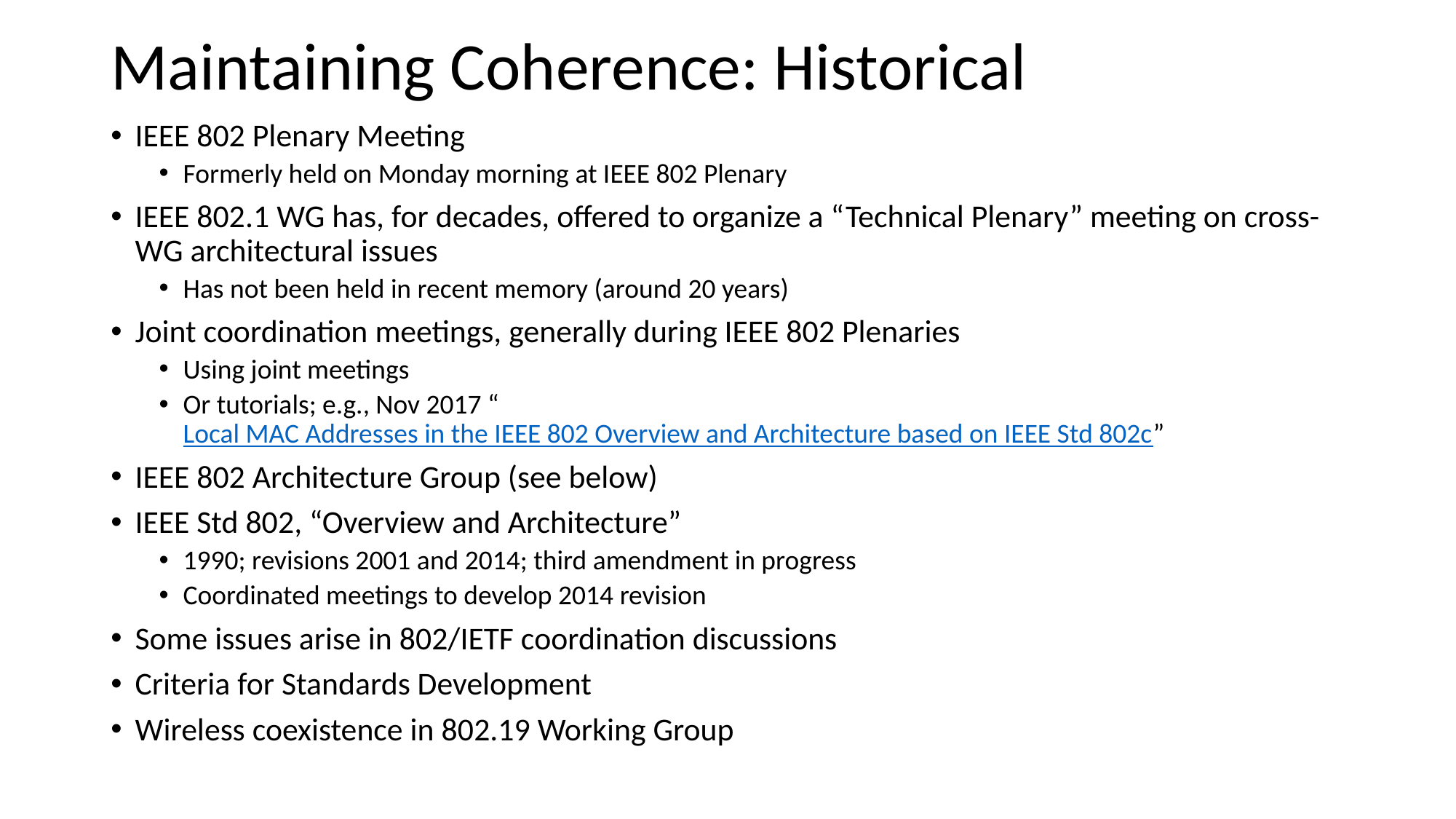

# Maintaining Coherence: Historical
IEEE 802 Plenary Meeting
Formerly held on Monday morning at IEEE 802 Plenary
IEEE 802.1 WG has, for decades, offered to organize a “Technical Plenary” meeting on cross-WG architectural issues
Has not been held in recent memory (around 20 years)
Joint coordination meetings, generally during IEEE 802 Plenaries
Using joint meetings
Or tutorials; e.g., Nov 2017 “Local MAC Addresses in the IEEE 802 Overview and Architecture based on IEEE Std 802c”
IEEE 802 Architecture Group (see below)
IEEE Std 802, “Overview and Architecture”
1990; revisions 2001 and 2014; third amendment in progress
Coordinated meetings to develop 2014 revision
Some issues arise in 802/IETF coordination discussions
Criteria for Standards Development
Wireless coexistence in 802.19 Working Group